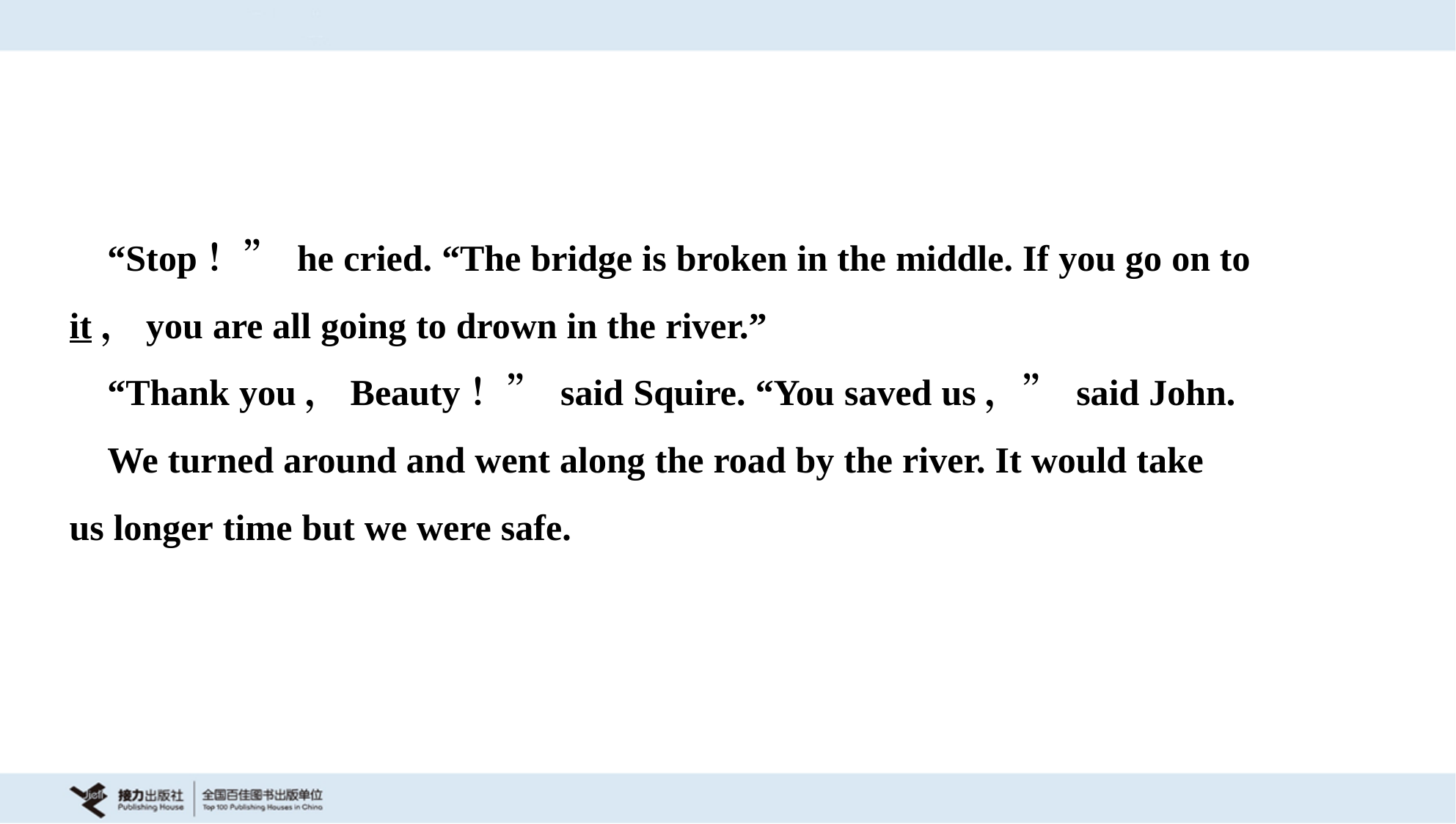

“Stop！” he cried. “The bridge is broken in the middle. If you go on to
it，you are all going to drown in the river.”
    “Thank you，Beauty！” said Squire. “You saved us，” said John.
    We turned around and went along the road by the river. It would take
us longer time but we were safe.